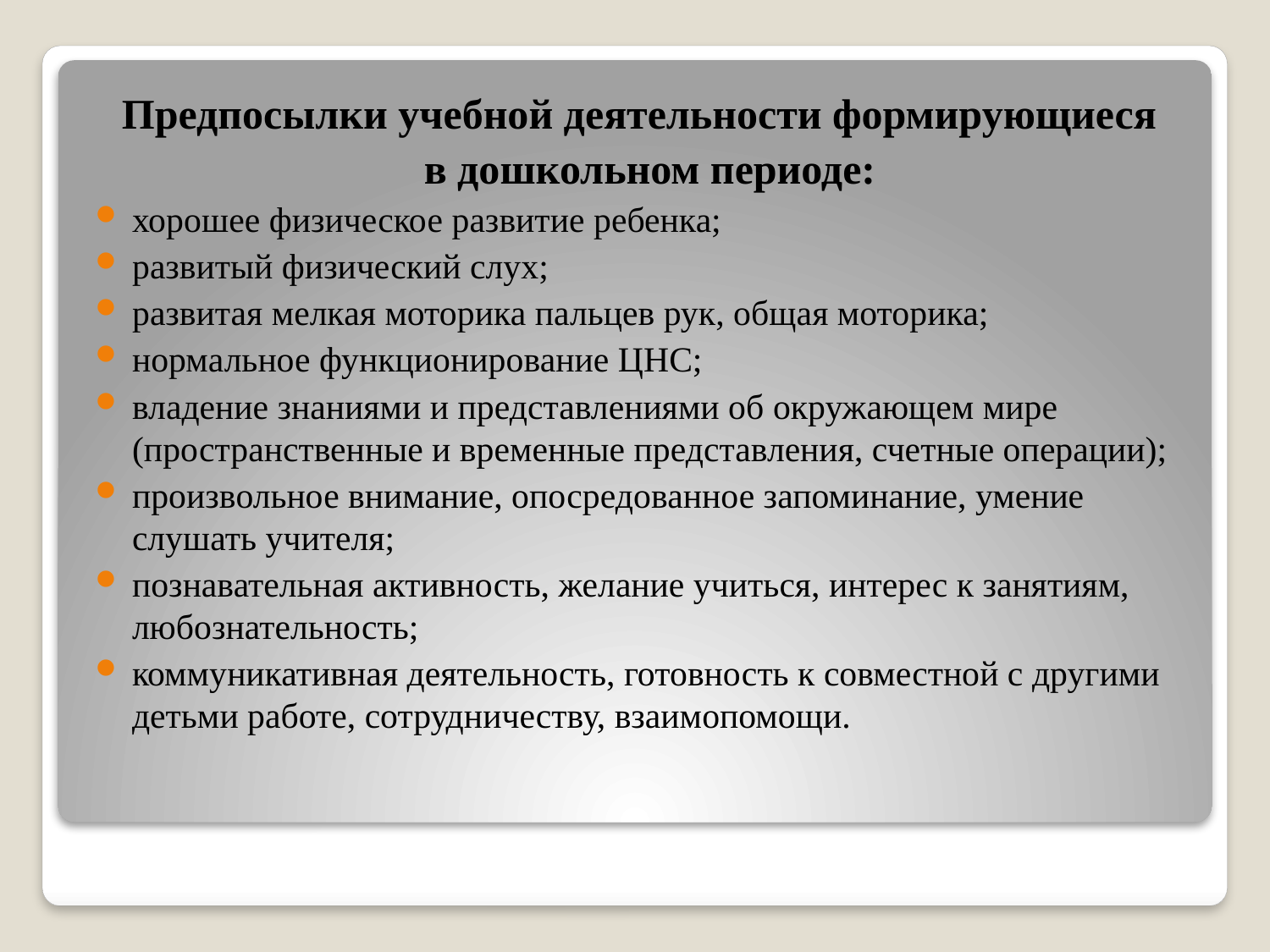

Предпосылки учебной деятельности формирующиеся
 в дошкольном периоде:
хорошее физическое развитие ребенка;
развитый физический слух;
развитая мелкая моторика пальцев рук, общая моторика;
нормальное функционирование ЦНС;
владение знаниями и представлениями об окружающем мире (пространственные и временные представления, счетные операции);
произвольное внимание, опосредованное запоминание, умение слушать учителя;
познавательная активность, желание учиться, интерес к занятиям, любознательность;
коммуникативная деятельность, готовность к совместной с другими детьми работе, сотрудничеству, взаимопомощи.